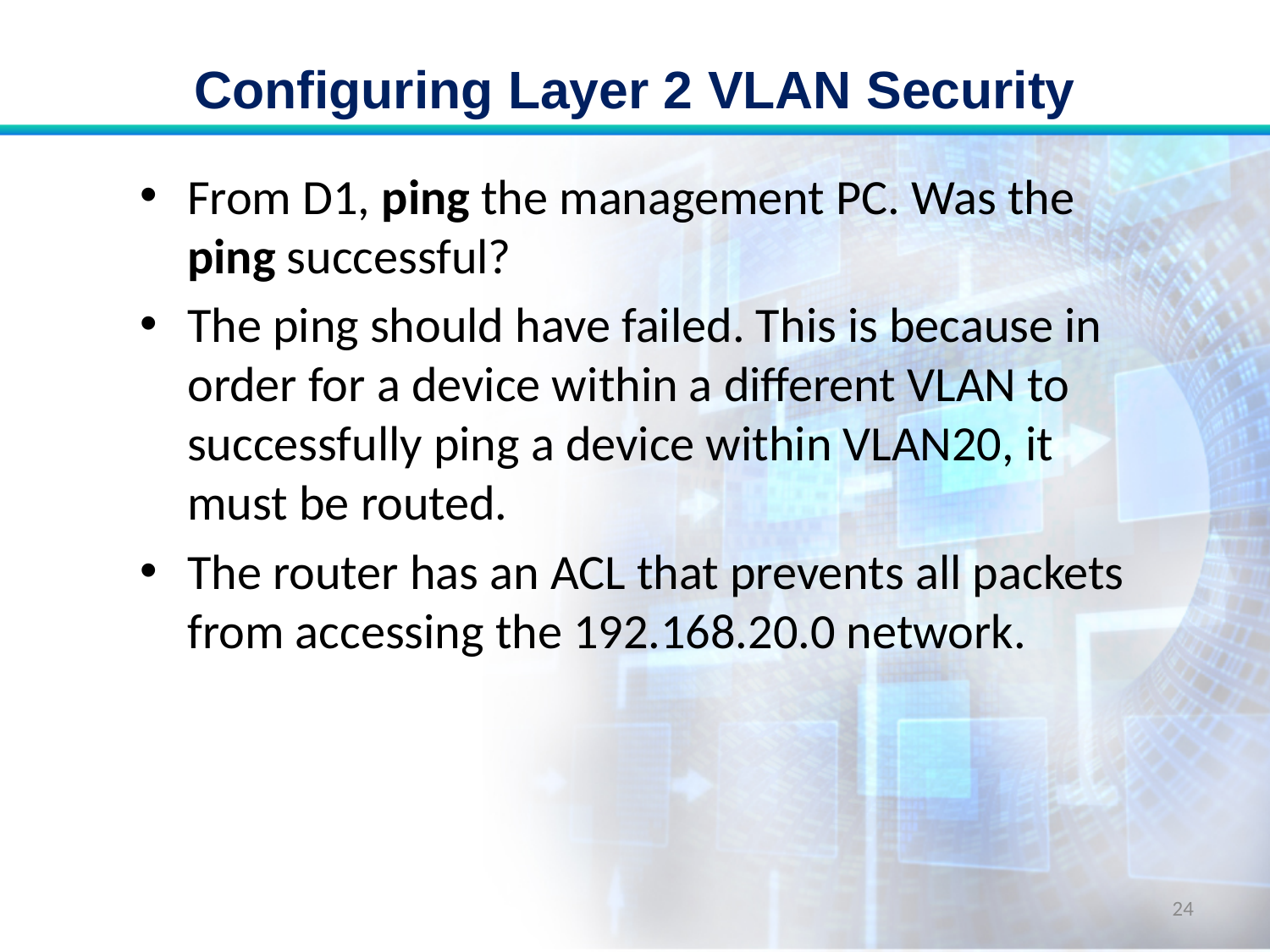

# Configuring Layer 2 VLAN Security
From D1, ping the management PC. Was the ping successful?
The ping should have failed. This is because in order for a device within a different VLAN to successfully ping a device within VLAN20, it must be routed.
The router has an ACL that prevents all packets from accessing the 192.168.20.0 network.
24